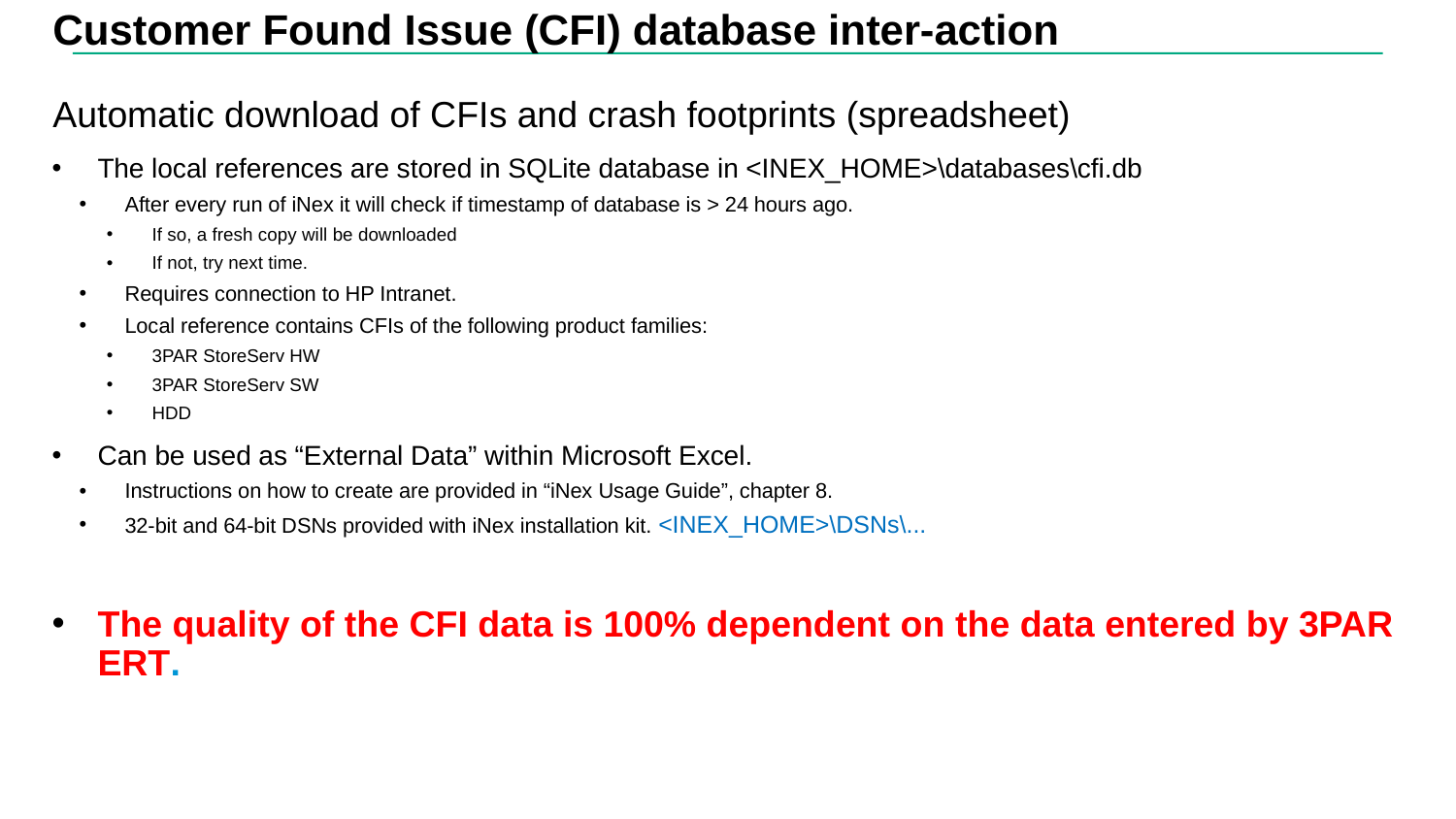

# Customer Found Issue (CFI) database inter-action
Automatic download of CFIs and crash footprints (spreadsheet)

The local references are stored in SQLite database in <INEX_HOME>\databases\cfi.db
After every run of iNex it will check if timestamp of database is > 24 hours ago.
If so, a fresh copy will be downloaded
If not, try next time.
Requires connection to HP Intranet.
Local reference contains CFIs of the following product families:
3PAR StoreServ HW
3PAR StoreServ SW
HDD
Can be used as “External Data” within Microsoft Excel.
Instructions on how to create are provided in “iNex Usage Guide”, chapter 8.
32-bit and 64-bit DSNs provided with iNex installation kit. <INEX_HOME>\DSNs\...

The quality of the CFI data is 100% dependent on the data entered by 3PAR ERT.